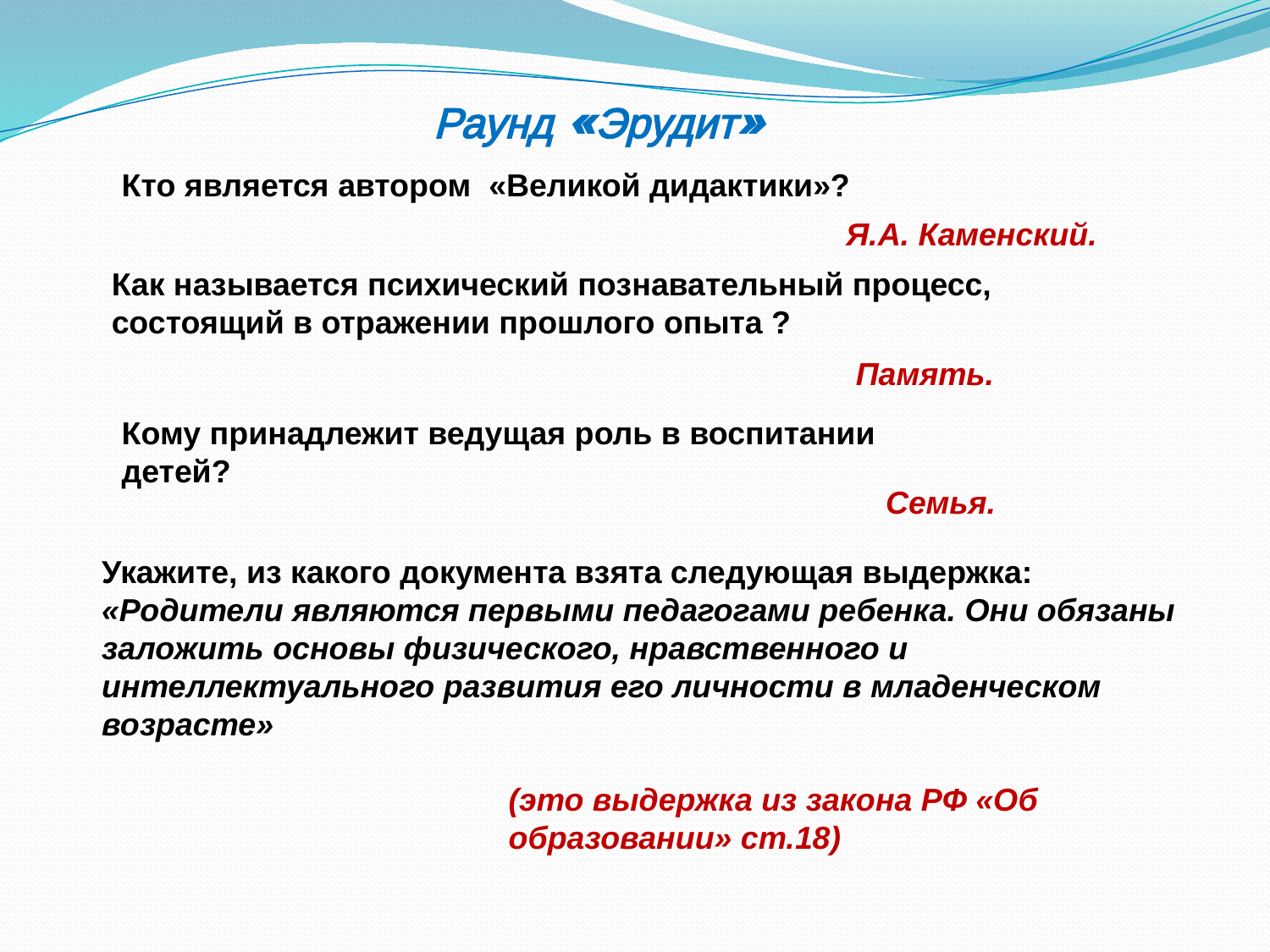

Раунд «Эрудит»
Кто является автором  «Великой дидактики»?
Я.А. Каменский.
Как называется психический познавательный процесс, состоящий в отражении прошлого опыта ?
Память.
Кому принадлежит ведущая роль в воспитании детей?
Семья.
Укажите, из какого документа взята следующая выдержка:
«Родители являются первыми педагогами ребенка. Они обязаны заложить основы физического, нравственного и интеллектуального развития его личности в младенческом возрасте»
(это выдержка из закона РФ «Об образовании» ст.18)